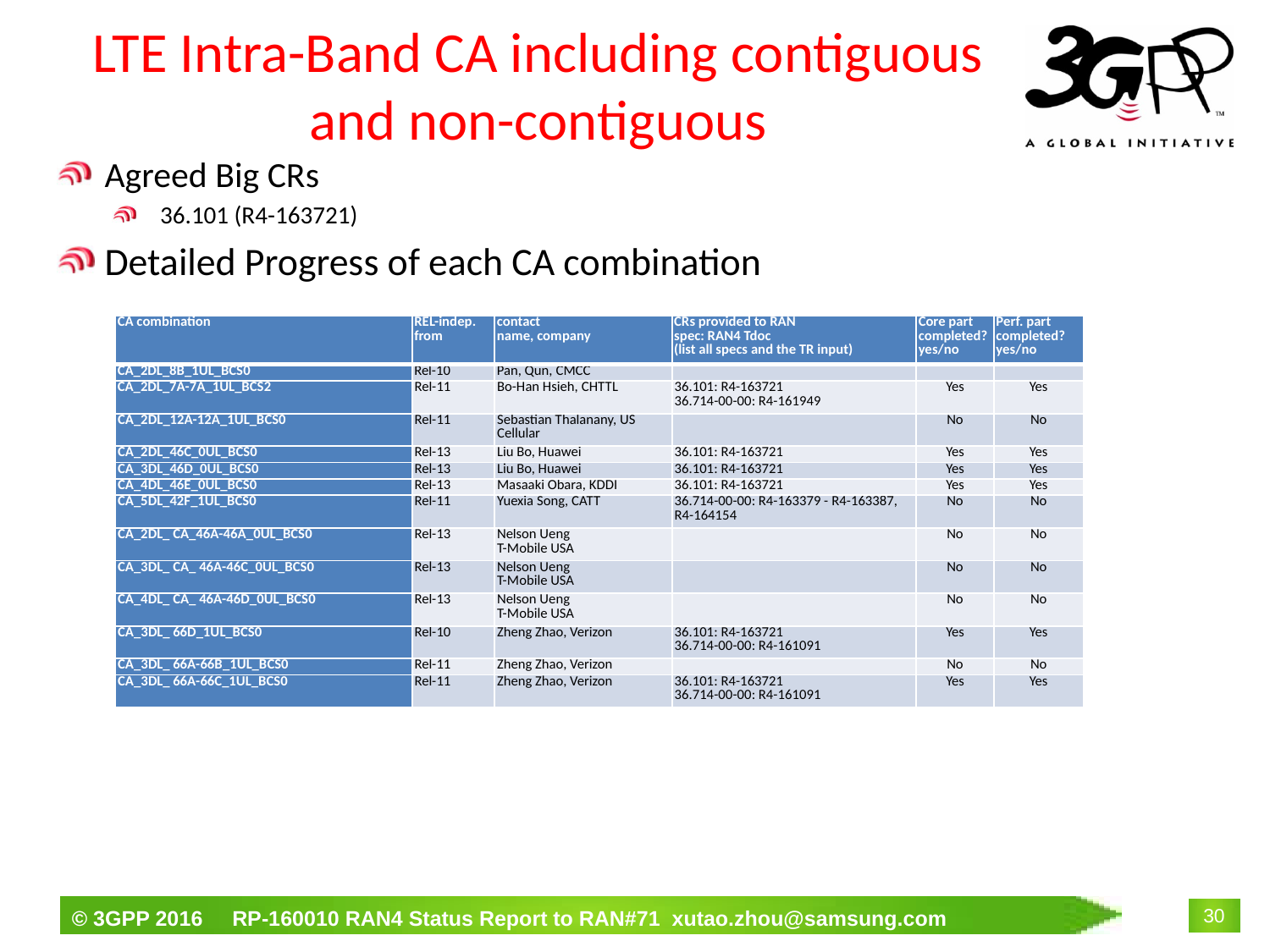

# LTE Intra-Band CA including contiguous and non-contiguous
Agreed Big CRs
36.101 (R4-163721)
Detailed Progress of each CA combination

| CA combination | REL-indep. from | contact name, company | CRs provided to RAN spec: RAN4 Tdoc (list all specs and the TR input) | Core part completed? yes/no | Perf. part completed? yes/no |
| --- | --- | --- | --- | --- | --- |
| CA\_2DL\_8B\_1UL\_BCS0 | Rel-10 | Pan, Qun, CMCC |  |  |  |
| CA\_2DL\_7A-7A\_1UL\_BCS2 | Rel-11 | Bo-Han Hsieh, CHTTL | 36.101: R4-163721 36.714-00-00: R4-161949 | Yes | Yes |
| CA\_2DL\_12A-12A\_1UL\_BCS0 | Rel-11 | Sebastian Thalanany, US Cellular |  | No | No |
| CA\_2DL\_46C\_0UL\_BCS0 | Rel-13 | Liu Bo, Huawei | 36.101: R4-163721 | Yes | Yes |
| CA\_3DL\_46D\_0UL\_BCS0 | Rel-13 | Liu Bo, Huawei | 36.101: R4-163721 | Yes | Yes |
| CA\_4DL\_46E\_0UL\_BCS0 | Rel-13 | Masaaki Obara, KDDI | 36.101: R4-163721 | Yes | Yes |
| CA\_5DL\_42F\_1UL\_BCS0 | Rel-11 | Yuexia Song, CATT | 36.714-00-00: R4-163379 - R4-163387, R4-164154 | No | No |
| CA\_2DL\_ CA\_46A-46A\_0UL\_BCS0 | Rel-13 | Nelson Ueng T-Mobile USA |  | No | No |
| CA\_3DL\_ CA\_ 46A-46C\_0UL\_BCS0 | Rel-13 | Nelson Ueng T-Mobile USA |  | No | No |
| CA\_4DL\_ CA\_ 46A-46D\_0UL\_BCS0 | Rel-13 | Nelson Ueng T-Mobile USA |  | No | No |
| CA\_3DL\_ 66D\_1UL\_BCS0 | Rel-10 | Zheng Zhao, Verizon | 36.101: R4-163721 36.714-00-00: R4-161091 | Yes | Yes |
| CA\_3DL\_ 66A-66B\_1UL\_BCS0 | Rel-11 | Zheng Zhao, Verizon |  | No | No |
| CA\_3DL\_ 66A-66C\_1UL\_BCS0 | Rel-11 | Zheng Zhao, Verizon | 36.101: R4-163721 36.714-00-00: R4-161091 | Yes | Yes |